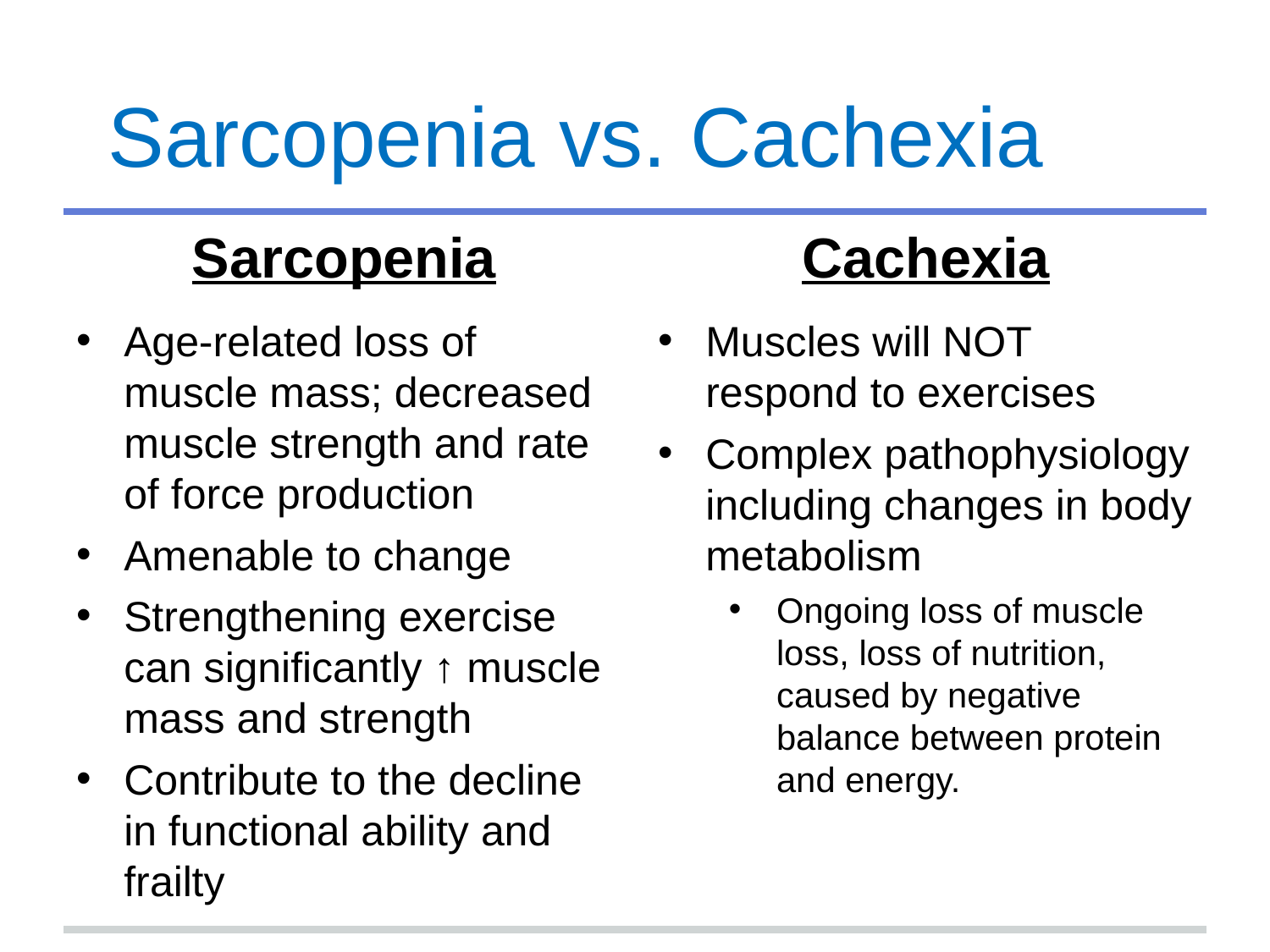

# Sarcopenia vs. Cachexia
Sarcopenia
Cachexia
Age-related loss of muscle mass; decreased muscle strength and rate of force production
Amenable to change
Strengthening exercise can significantly ↑ muscle mass and strength
Contribute to the decline in functional ability and frailty
Muscles will NOT respond to exercises
Complex pathophysiology including changes in body metabolism
Ongoing loss of muscle loss, loss of nutrition, caused by negative balance between protein and energy.